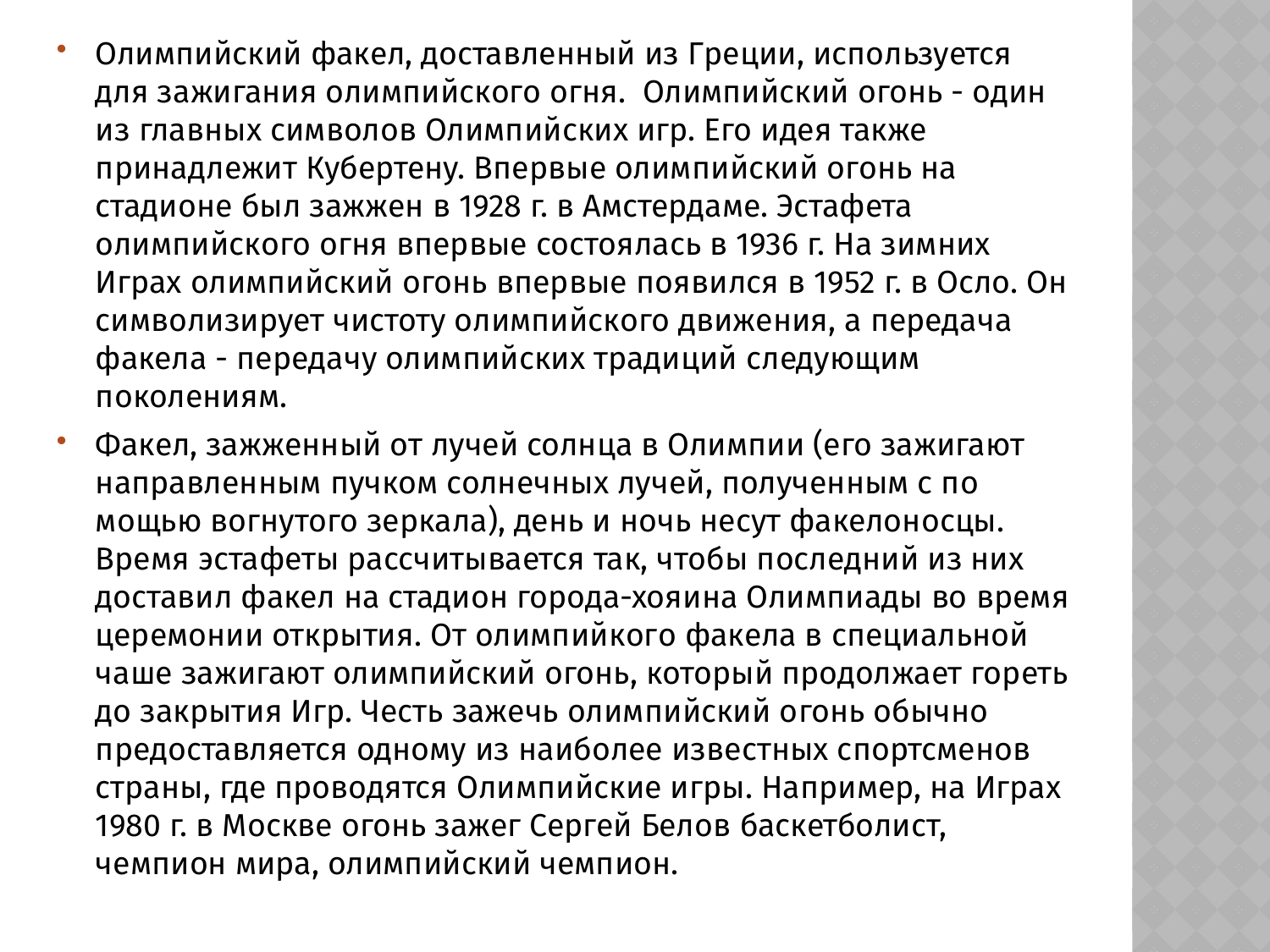

Олимпийский факел, доставленный из Греции, используется для зажигания олимпийского огня.  Олимпийский огонь - один из главных символов Олимпийских игр. Его идея также принадлежит Кубертену. Впервые олимпийский огонь на стадионе был зажжен в 1928 г. в Амстердаме. Эстафета олимпийского огня впервые состо­ялась в 1936 г. На зимних Играх олимпийский огонь впервые по­явился в 1952 г. в Осло. Он симво­лизирует чистоту олимпийского движения, а передача факела - пе­редачу олимпийских традиций следующим поколениям.
Факел, зажженный от лучей солнца в Олимпии (его зажига­ют направленным пучком солнечных лучей, полученным с по­мощью вогнутого зеркала), день и ночь несут факелоносцы. Время эстафеты рассчитывается так, чтобы последний из них доставил факел на стадион города-хо­яина Олимпиады во время церемонии открытия. От олимпий­кoгo факела в специальной чаше зажигают олимпийский огонь, который продолжает гореть до закрытия Игр. Честь зажечь олим­пийский огонь обычно предоставляется одному из наиболее известных спортсменов страны, где проводятся Олимпийские игры. Например, на Играх 1980 г. в Москве огонь зажег Сергей Белов­ баскетболист, чемпион мира, олимпийский чемпион.